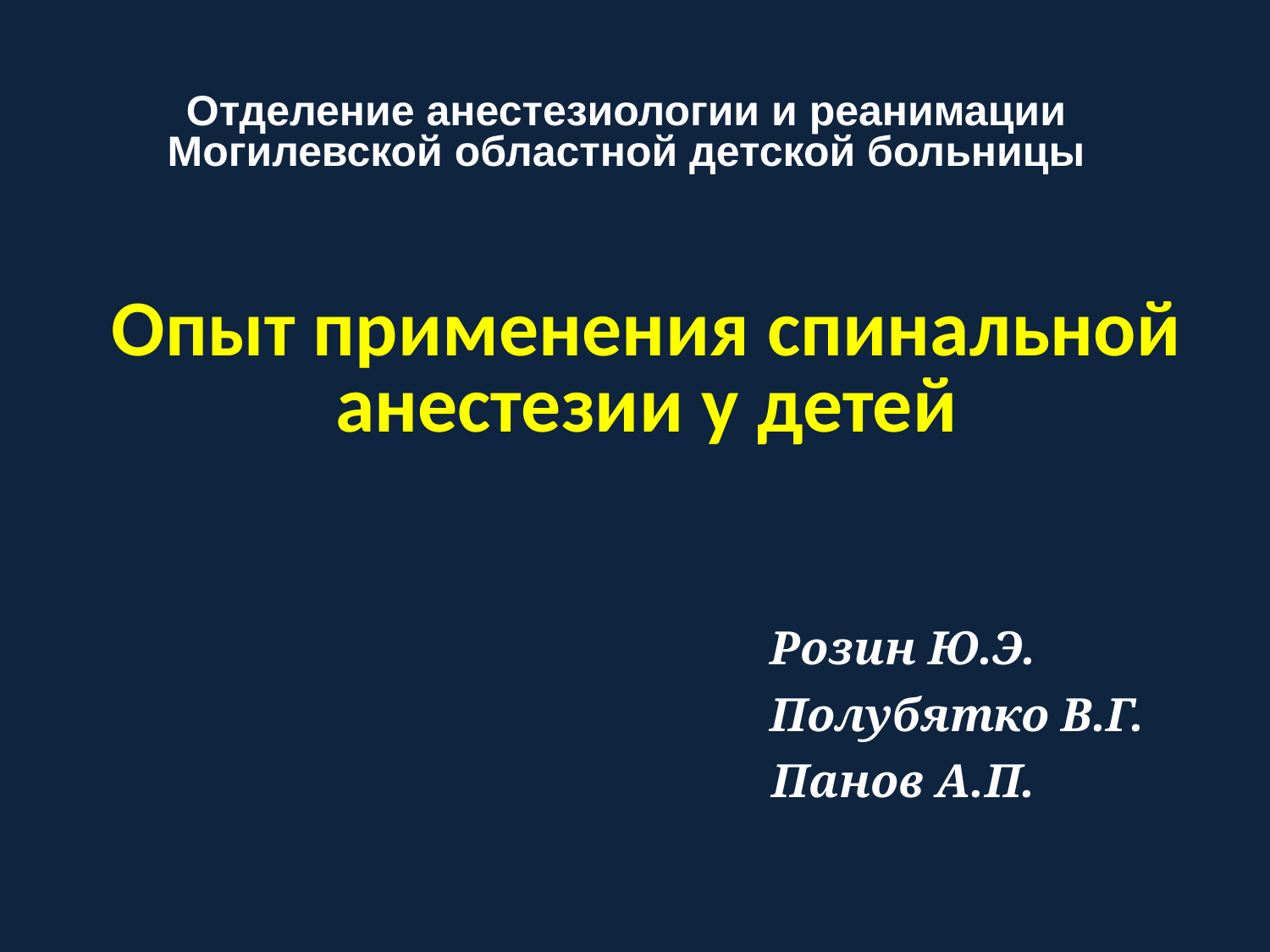

Отделение анестезиологии и реанимации Могилевской областной детской больницы
Опыт применения спинальной анестезии у детей

Розин Ю.Э.
         Полубятко В.Г.
Панов А.П.